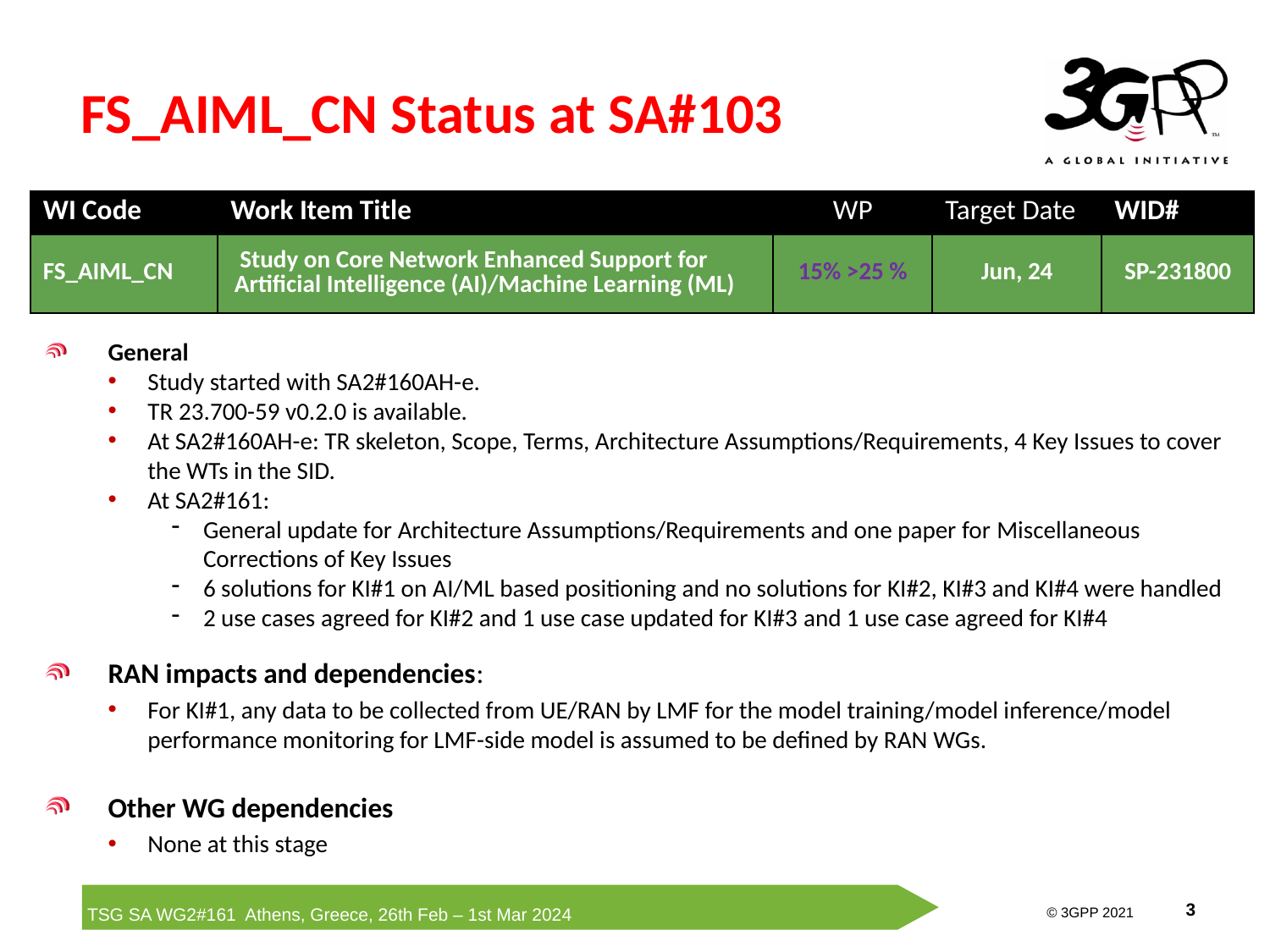

# FS_AIML_CN Status at SA#103
| WI Code | Work Item Title | WP | Target Date | WID# |
| --- | --- | --- | --- | --- |
| FS\_AIML\_CN | Study on Core Network Enhanced Support for Artificial Intelligence (AI)/Machine Learning (ML) | 15% >25 % | Jun, 24 | SP-231800 |
General
Study started with SA2#160AH-e.
TR 23.700-59 v0.2.0 is available.
At SA2#160AH-e: TR skeleton, Scope, Terms, Architecture Assumptions/Requirements, 4 Key Issues to cover the WTs in the SID.
At SA2#161:
General update for Architecture Assumptions/Requirements and one paper for Miscellaneous Corrections of Key Issues
6 solutions for KI#1 on AI/ML based positioning and no solutions for KI#2, KI#3 and KI#4 were handled
2 use cases agreed for KI#2 and 1 use case updated for KI#3 and 1 use case agreed for KI#4

RAN impacts and dependencies:
For KI#1, any data to be collected from UE/RAN by LMF for the model training/model inference/model performance monitoring for LMF-side model is assumed to be defined by RAN WGs.

Other WG dependencies
None at this stage